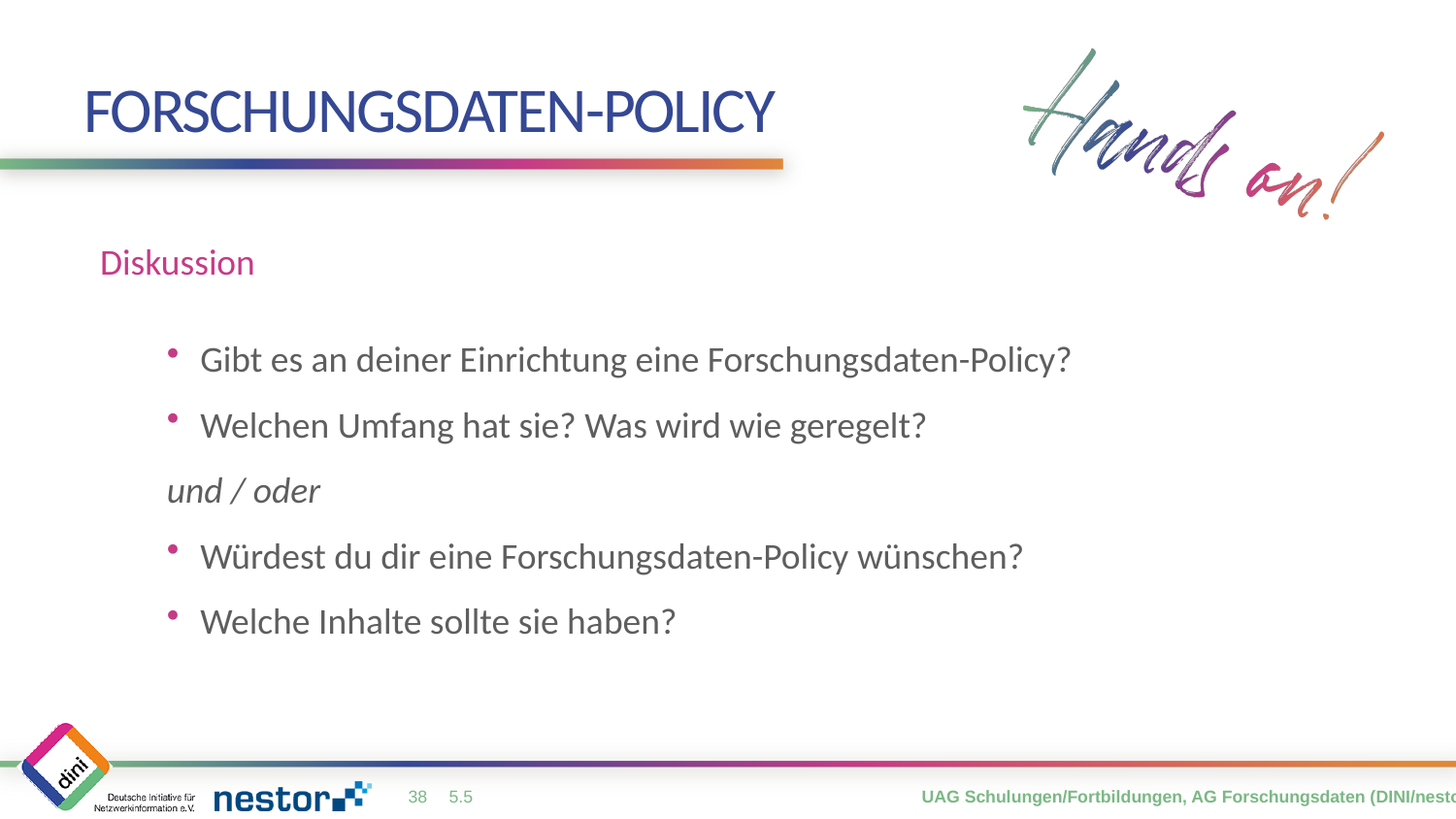

# Forschungsdaten-Policy

Diskussion
Gibt es an deiner Einrichtung eine Forschungsdaten-Policy?
Welchen Umfang hat sie? Was wird wie geregelt?
und / oder
Würdest du dir eine Forschungsdaten-Policy wünschen?
Welche Inhalte sollte sie haben?

38
5.5